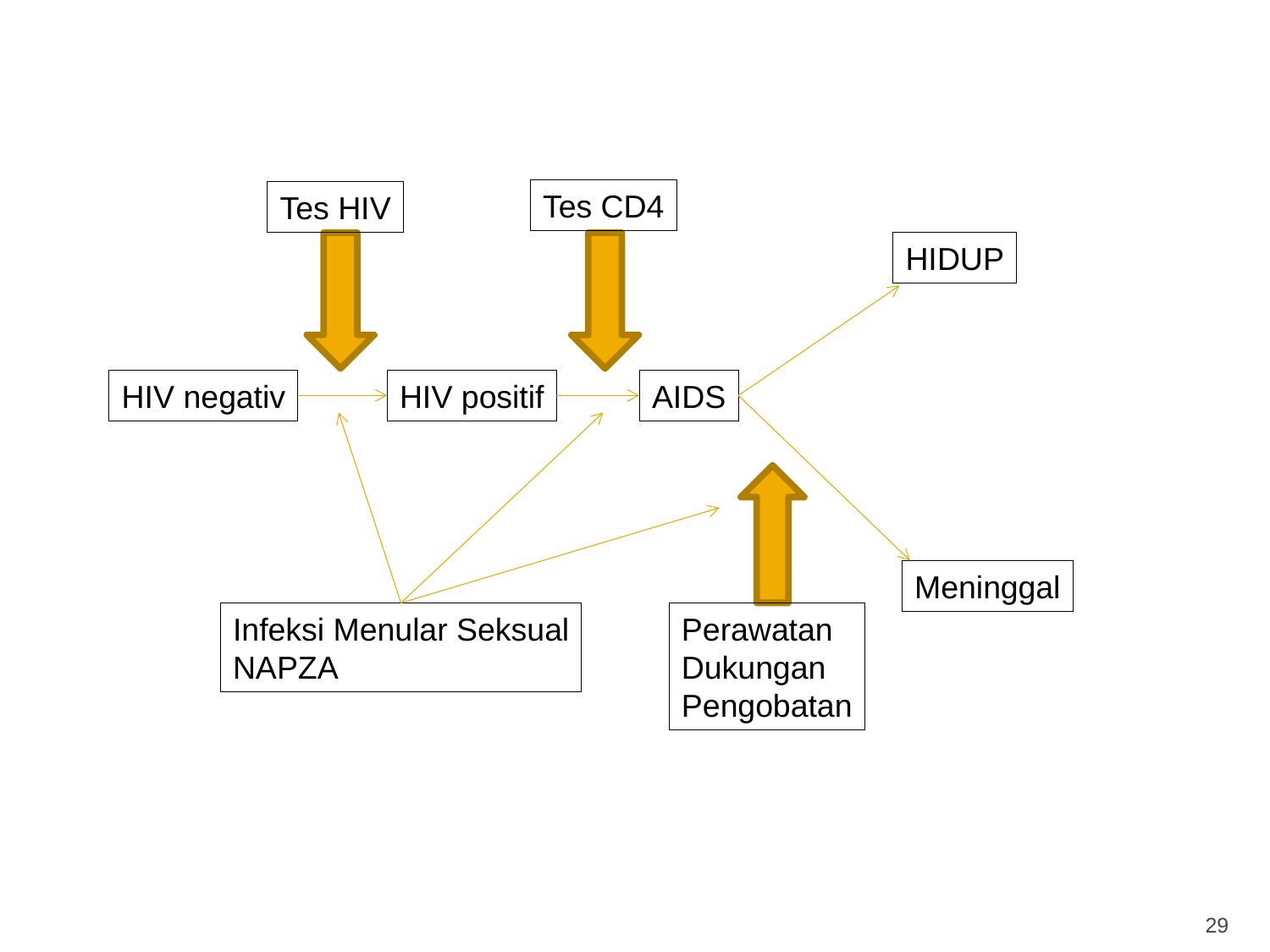

Tes CD4
Tes HIV

HIDUP
HIV negativ
HIV positif
AIDS

Meninggal
Infeksi Menular Seksual
NAPZA
Perawatan
Dukungan
Pengobatan
29